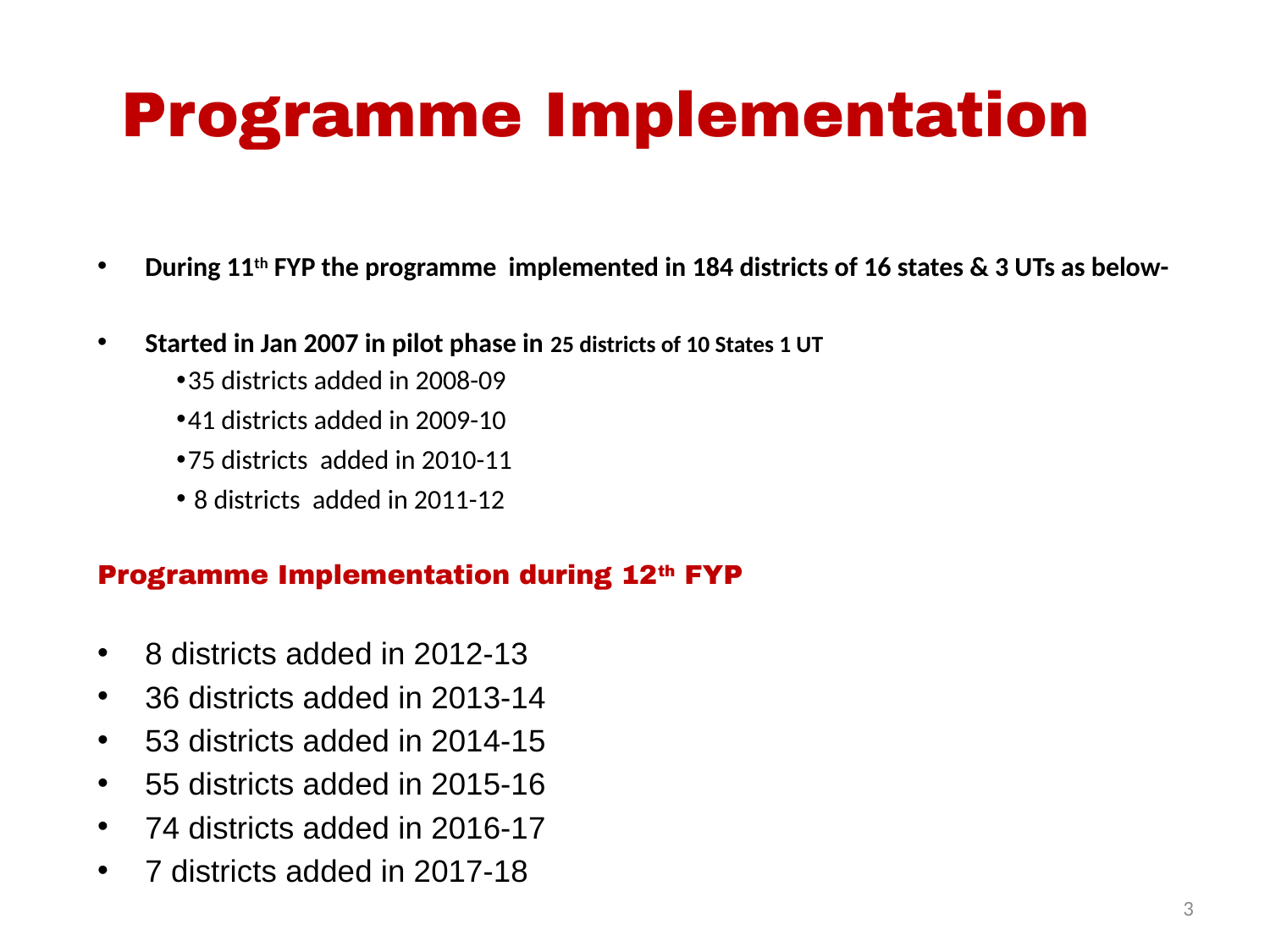

# Programme Implementation

During 11th FYP the programme  implemented in 184 districts of 16 states & 3 UTs as below-

Started in Jan 2007 in pilot phase in 25 districts of 10 States 1 UT
 35 districts added in 2008-09

 41 districts added in 2009-10

 75 districts  added in 2010-11

  8 districts  added in 2011-12

Programme Implementation during 12th FYP

8 districts added in 2012-13
36 districts added in 2013-14
53 districts added in 2014-15
55 districts added in 2015-16
74 districts added in 2016-17
7 districts added in 2017-18

3